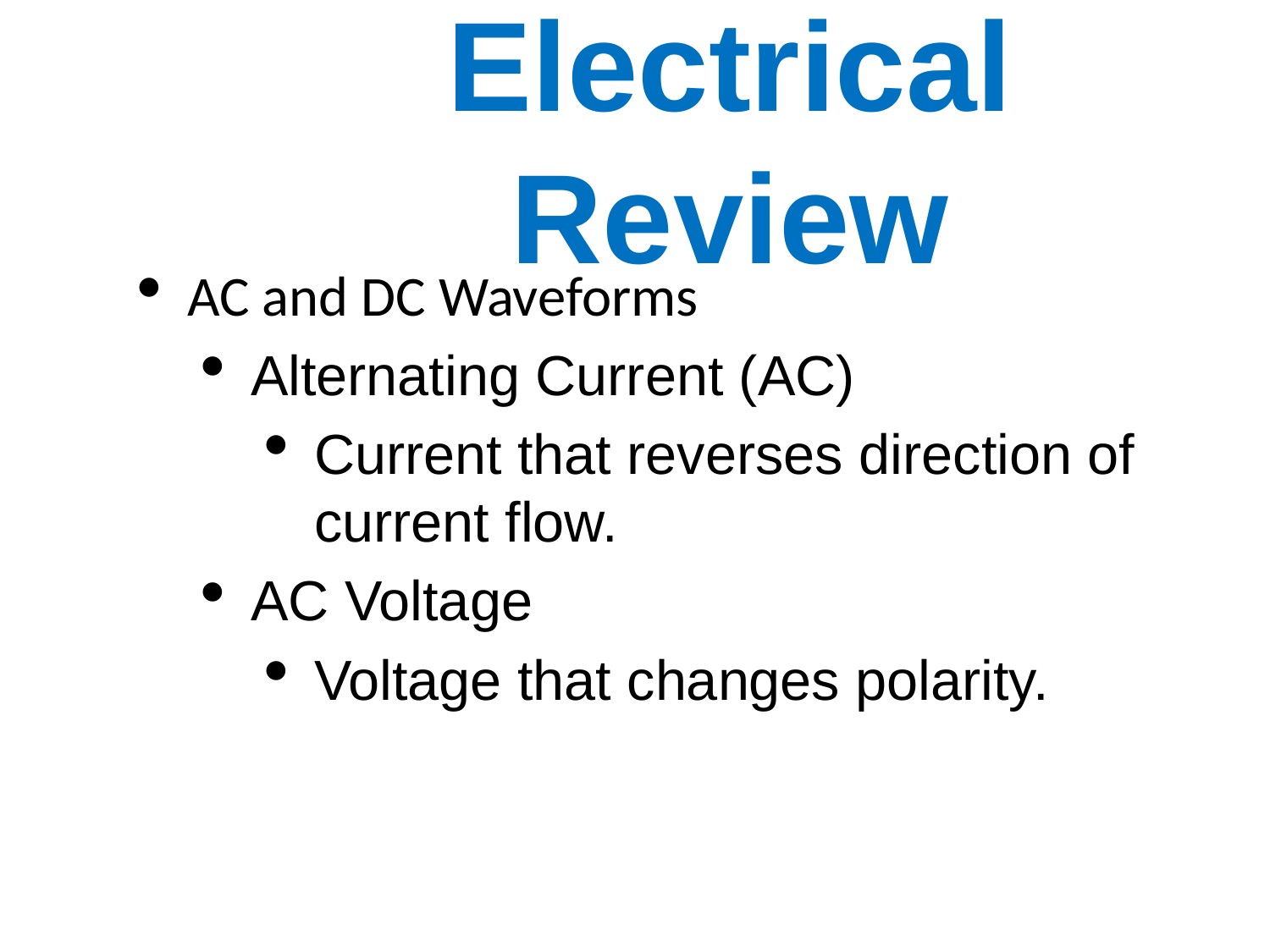

Electrical Review
AC and DC Waveforms
Alternating Current (AC)
Current that reverses direction of current flow.
AC Voltage
Voltage that changes polarity.